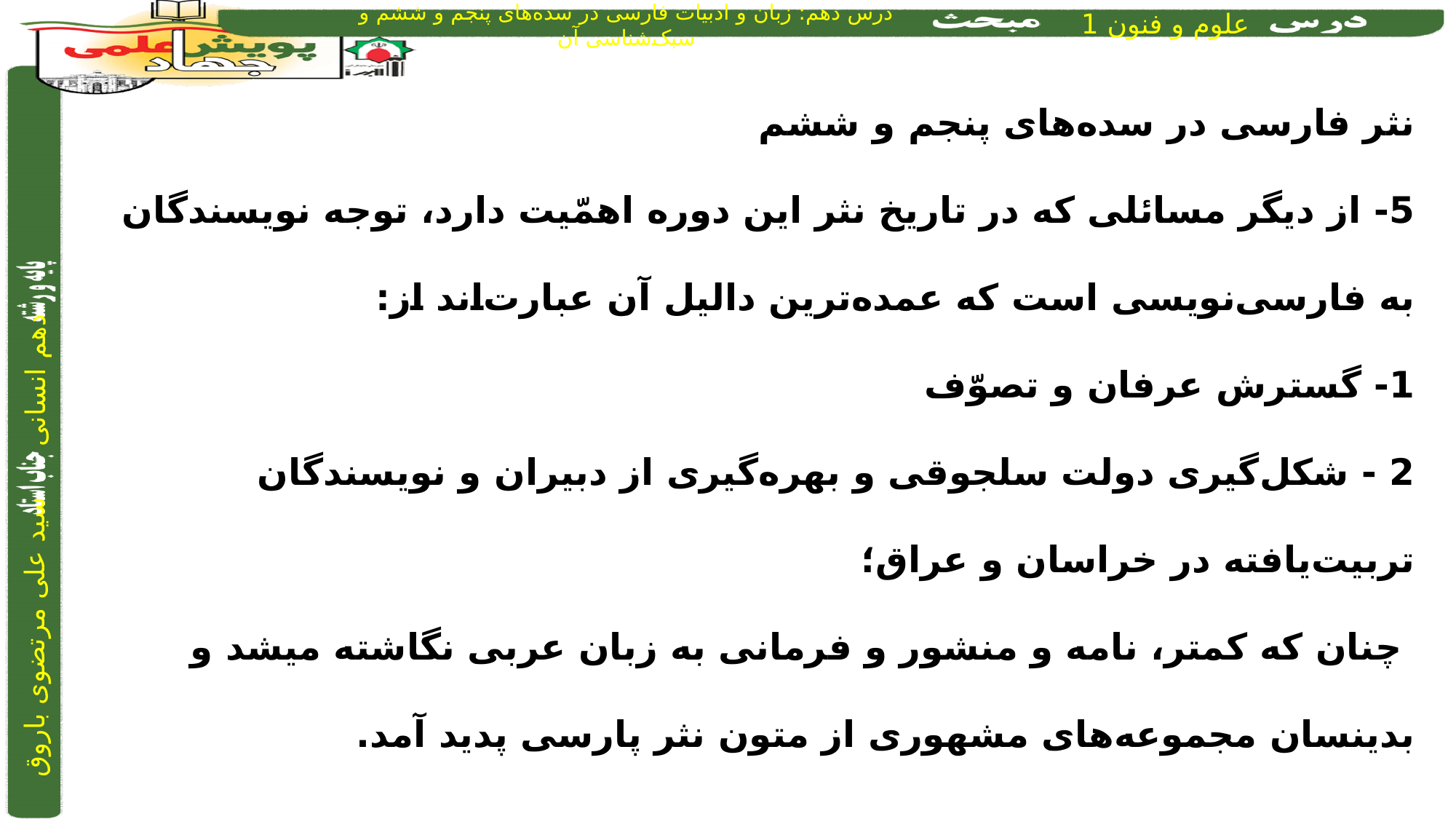

نثر فارسی در سده‌های پنجم و ششم
5- از دیگر مسائلی که در تاریخ نثر این دوره اهمّیت دارد، توجه نویسندگان به فارسی‌نویسی است که عمده‌ترین دالیل آن عبارت‌اند از:
1- گسترش عرفان و تصوّف
2 - شکل‌گیری دولت سلجوقی و بهره‌گیری از دبیران و نویسندگان تربیت‌یافته در خراسان و عراق؛
 چنان که کمتر، نامه و منشور و فرمانی به زبان عربی نگاشته میشد و بدینسان مجموعه‌های مشهوری از متون نثر پارسی پدید آمد.